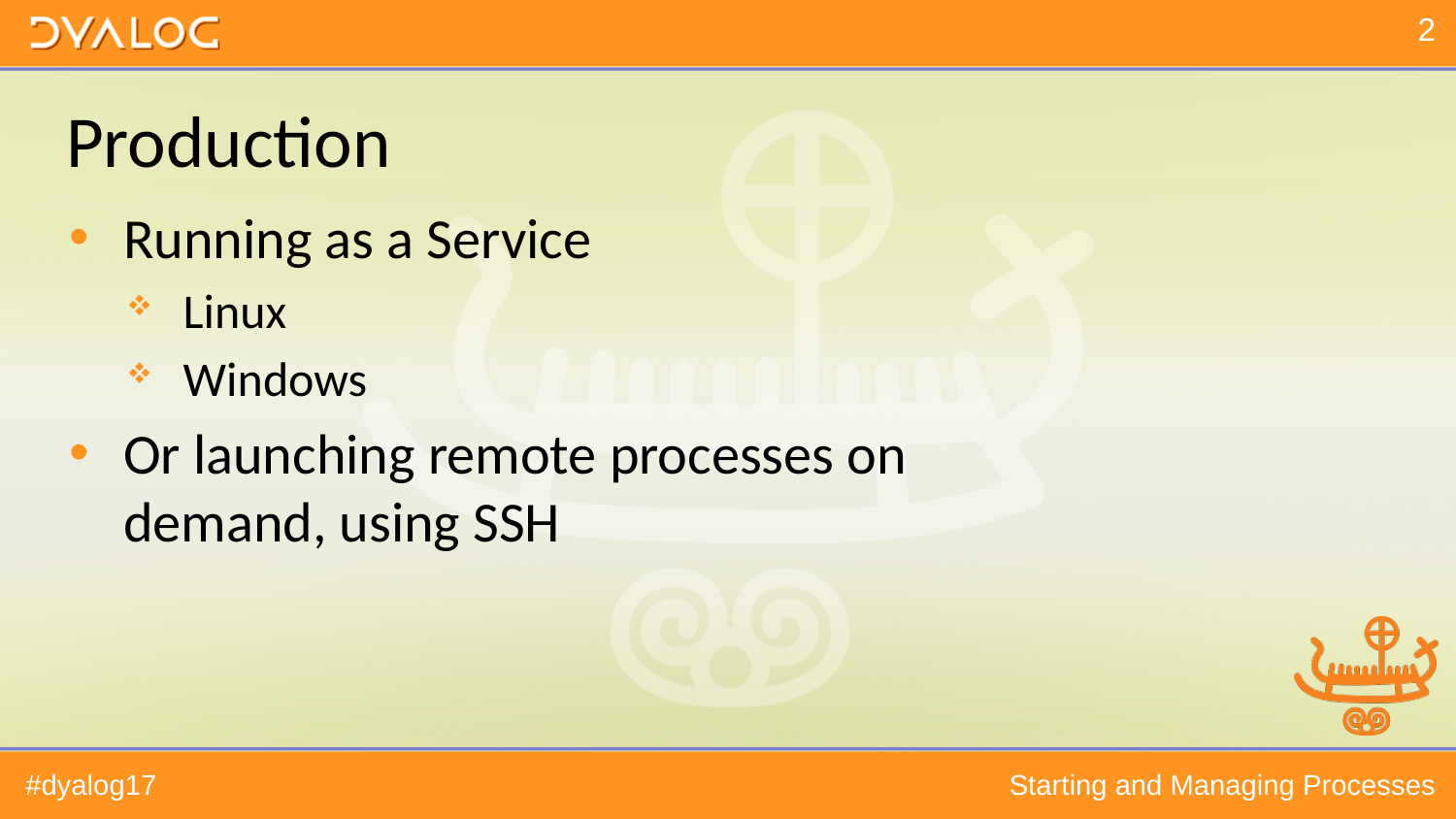

# Production

Running as a Service
Linux
Windows
Or launching remote processes on demand, using SSH